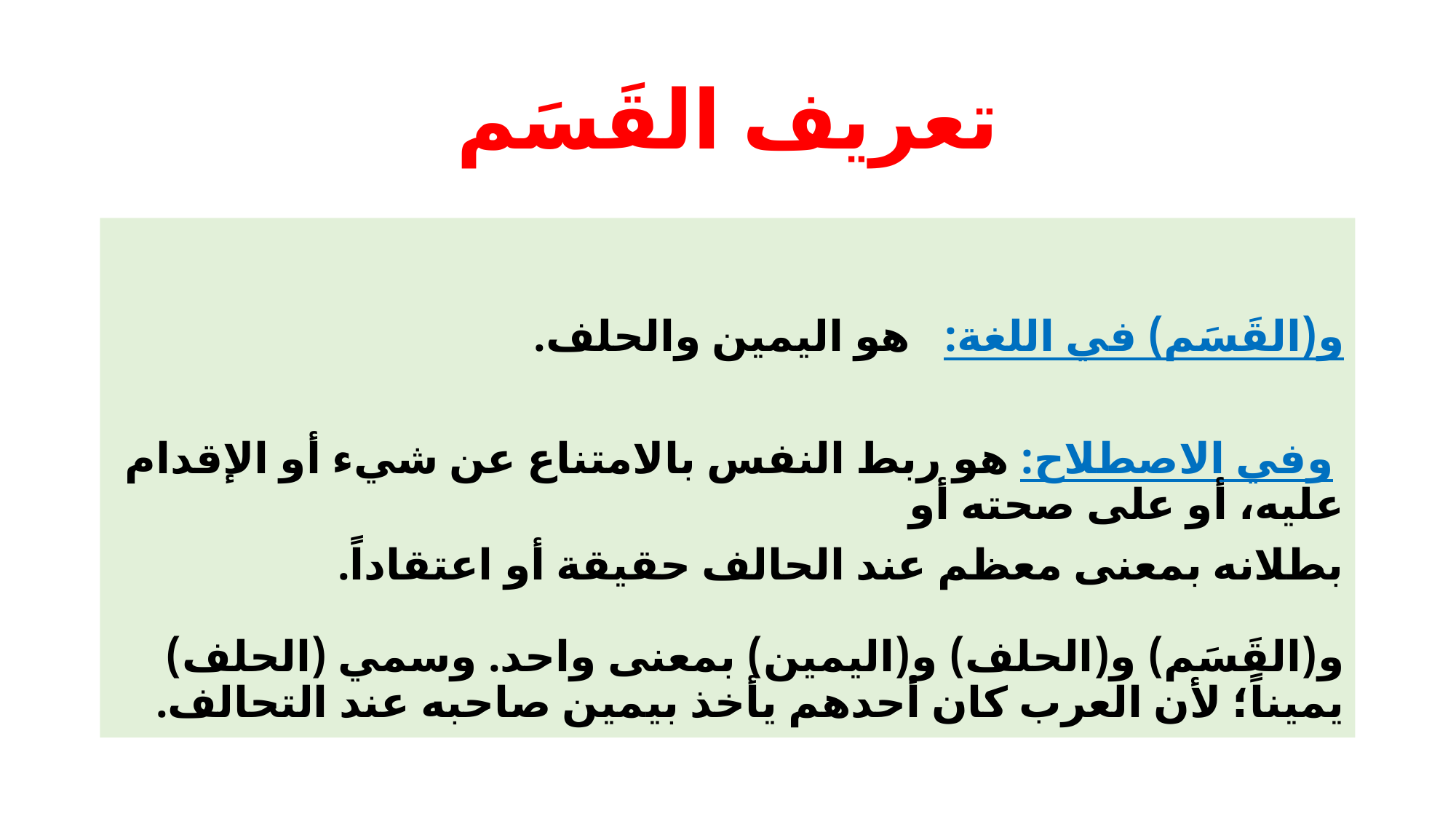

# تعريف القَسَم
و(القَسَم) في اللغة:   هو اليمين والحلف.

 وفي الاصطلاح: هو ربط النفس بالامتناع عن شيء أو الإقدام عليه، أو على صحته أو
بطلانه بمعنى معظم عند الحالف حقيقة أو اعتقاداً.
و(القَسَم) و(الحلف) و(اليمين) بمعنى واحد. وسمي (الحلف) يميناً؛ لأن العرب كان أحدهم يأخذ بيمين صاحبه عند التحالف.